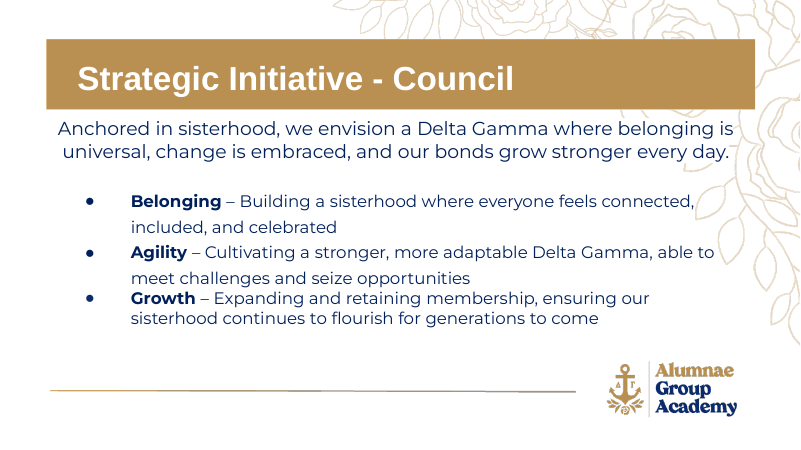

Strategic Initiative - Council
Anchored in sisterhood, we envision a Delta Gamma where belonging is universal, change is embraced, and our bonds grow stronger every day.
Belonging – Building a sisterhood where everyone feels connected, included, and celebrated
Agility – Cultivating a stronger, more adaptable Delta Gamma, able to meet challenges and seize opportunities
Growth – Expanding and retaining membership, ensuring our sisterhood continues to flourish for generations to come